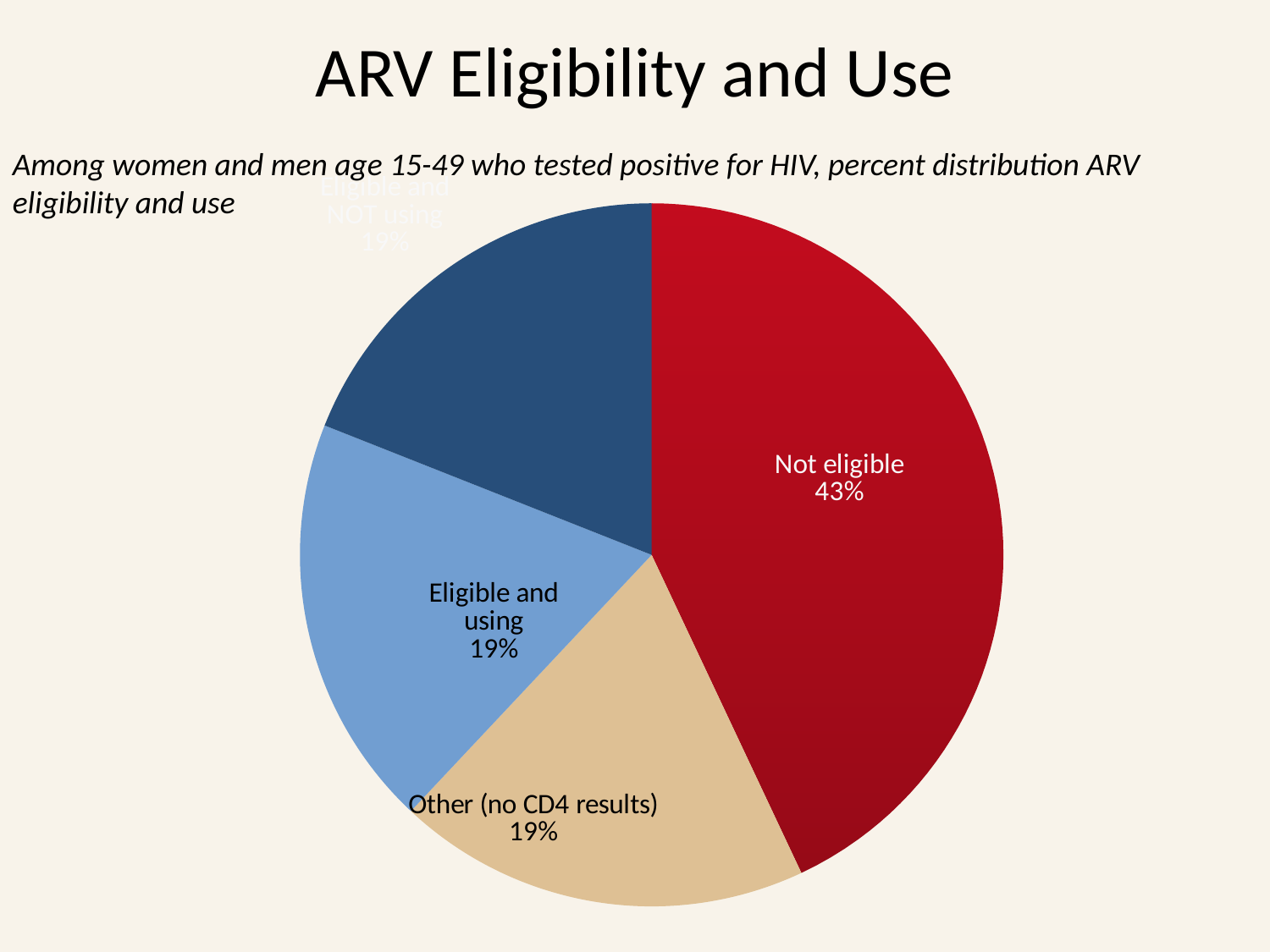

# ARV Eligibility and Use
Among women and men age 15-49 who tested positive for HIV, percent distribution ARV eligibility and use

### Chart

| Category | Sales |
|---|---|
| Not eligible | 43.0 |
| Other (no CD4 results) | 19.0 |
| Eligible and using | 19.0 |
| Eligible and NOT using | 19.0 |